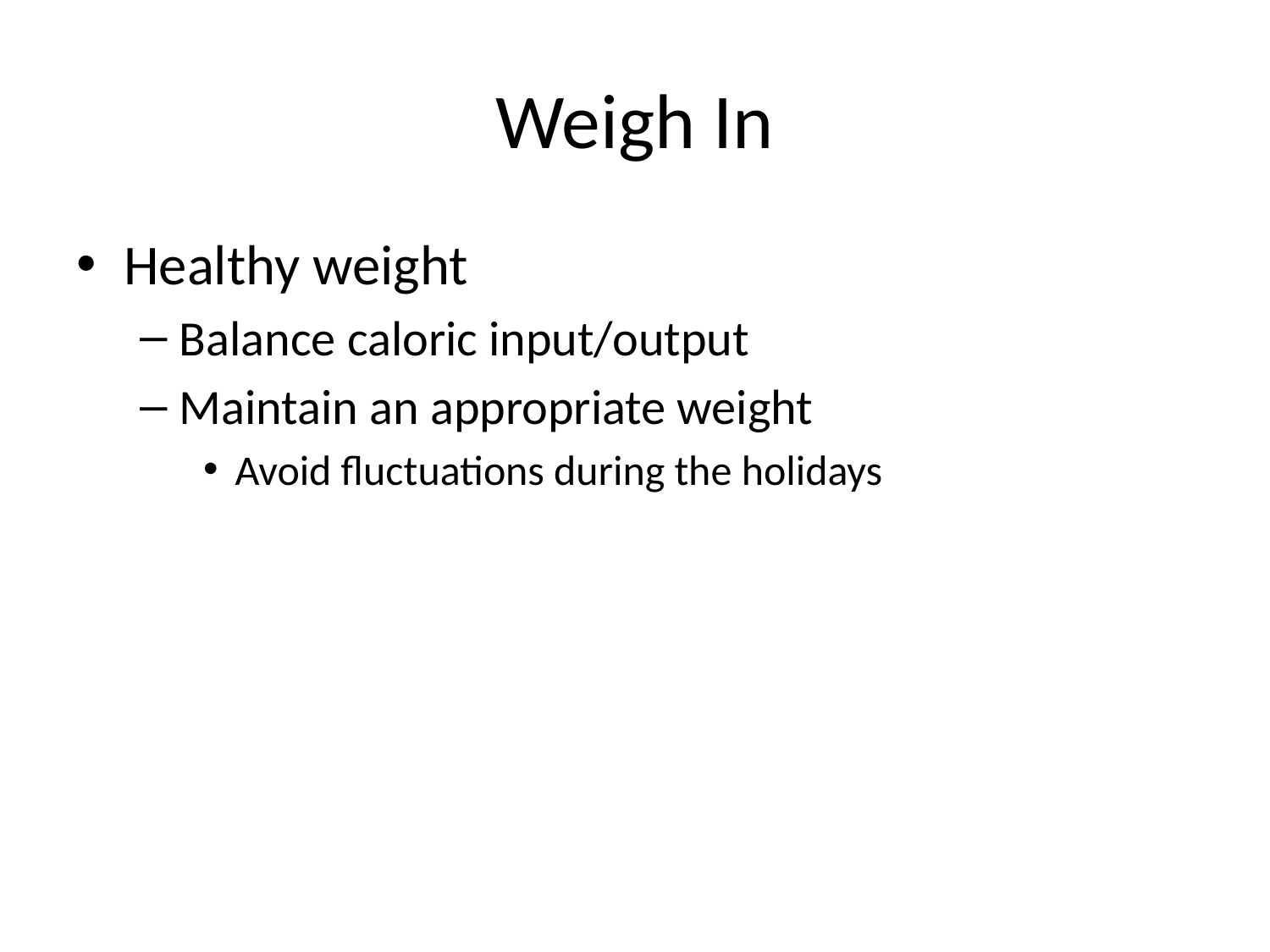

# Weigh In
Healthy weight
Balance caloric input/output
Maintain an appropriate weight
Avoid fluctuations during the holidays